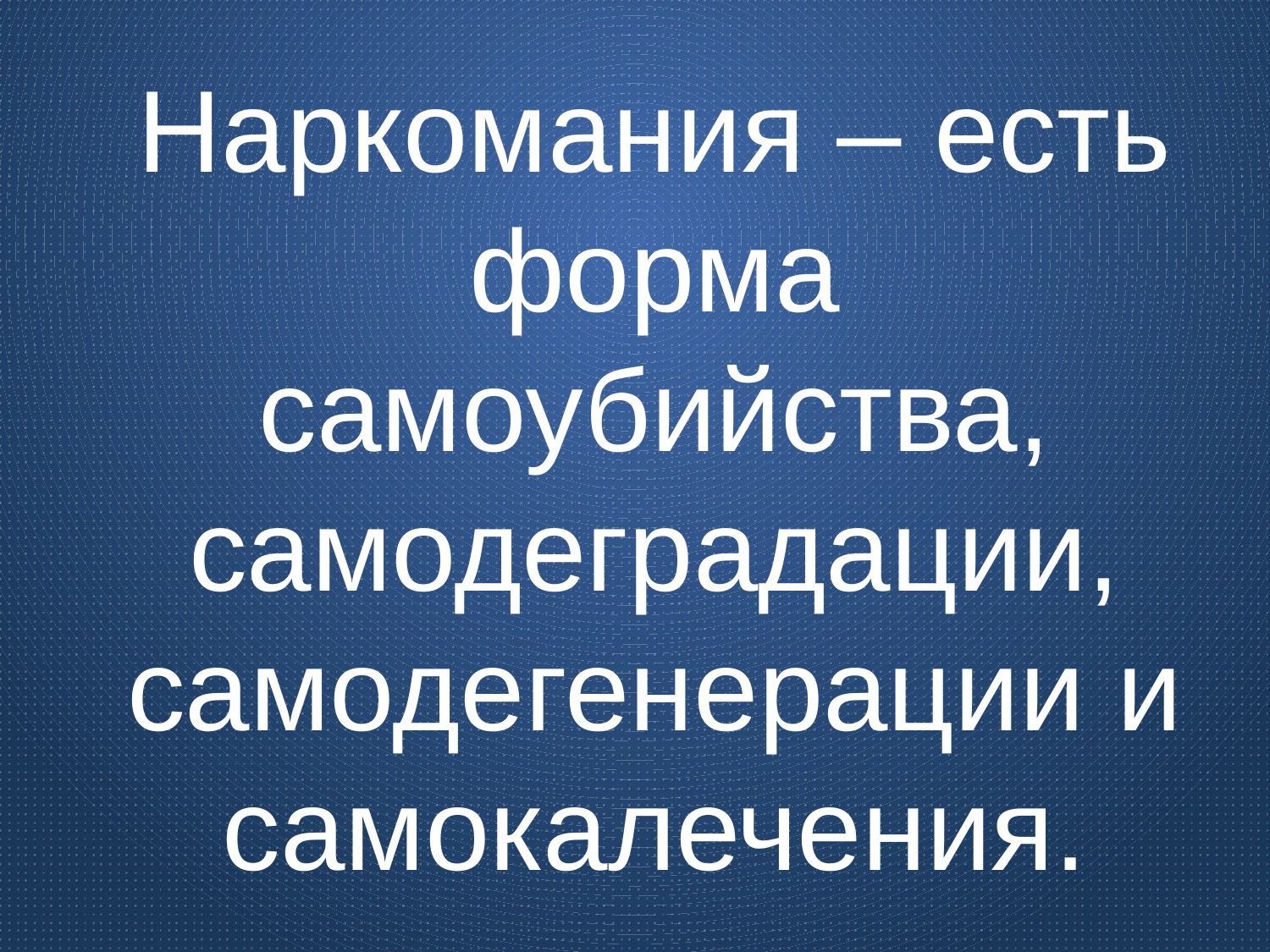

Наркомания – есть форма самоубийства, самодеградации, самодегенерации и самокалечения.